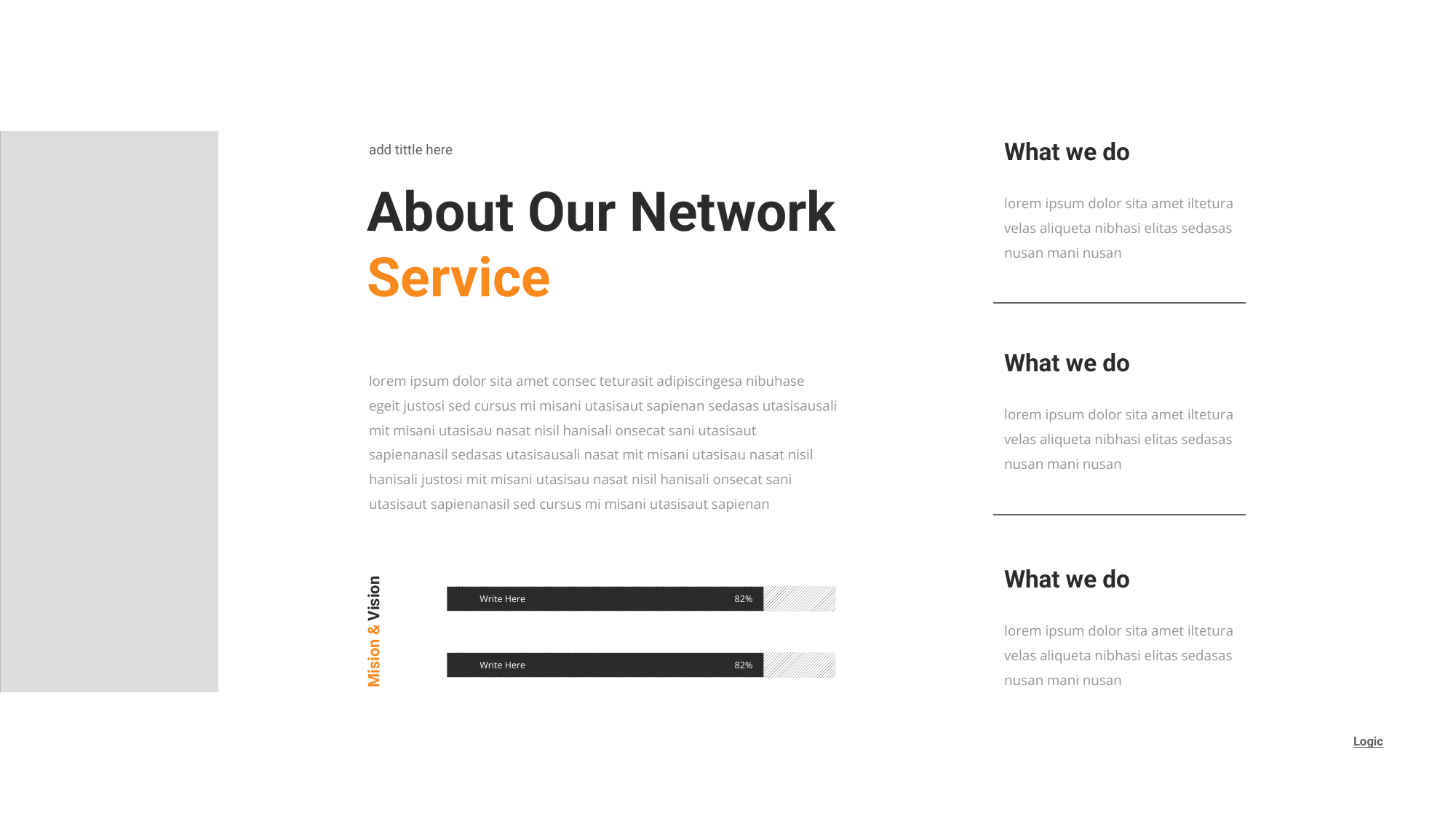

What we do
lorem ipsum dolor sita amet iltetura velas aliqueta nibhasi elitas sedasas nusan mani nusan
add tittle here
About Our Network Service
What we do
lorem ipsum dolor sita amet iltetura velas aliqueta nibhasi elitas sedasas nusan mani nusan
lorem ipsum dolor sita amet consec teturasit adipiscingesa nibuhase egeit justosi sed cursus mi misani utasisaut sapienan sedasas utasisausali
mit misani utasisau nasat nisil hanisali onsecat sani utasisaut sapienanasil sedasas utasisausali nasat mit misani utasisau nasat nisil hanisali justosi mit misani utasisau nasat nisil hanisali onsecat sani utasisaut sapienanasil sed cursus mi misani utasisaut sapienan

82%
Write Here

82%
Write Here
What we do
lorem ipsum dolor sita amet iltetura velas aliqueta nibhasi elitas sedasas nusan mani nusan
Mision & Vision
Logic